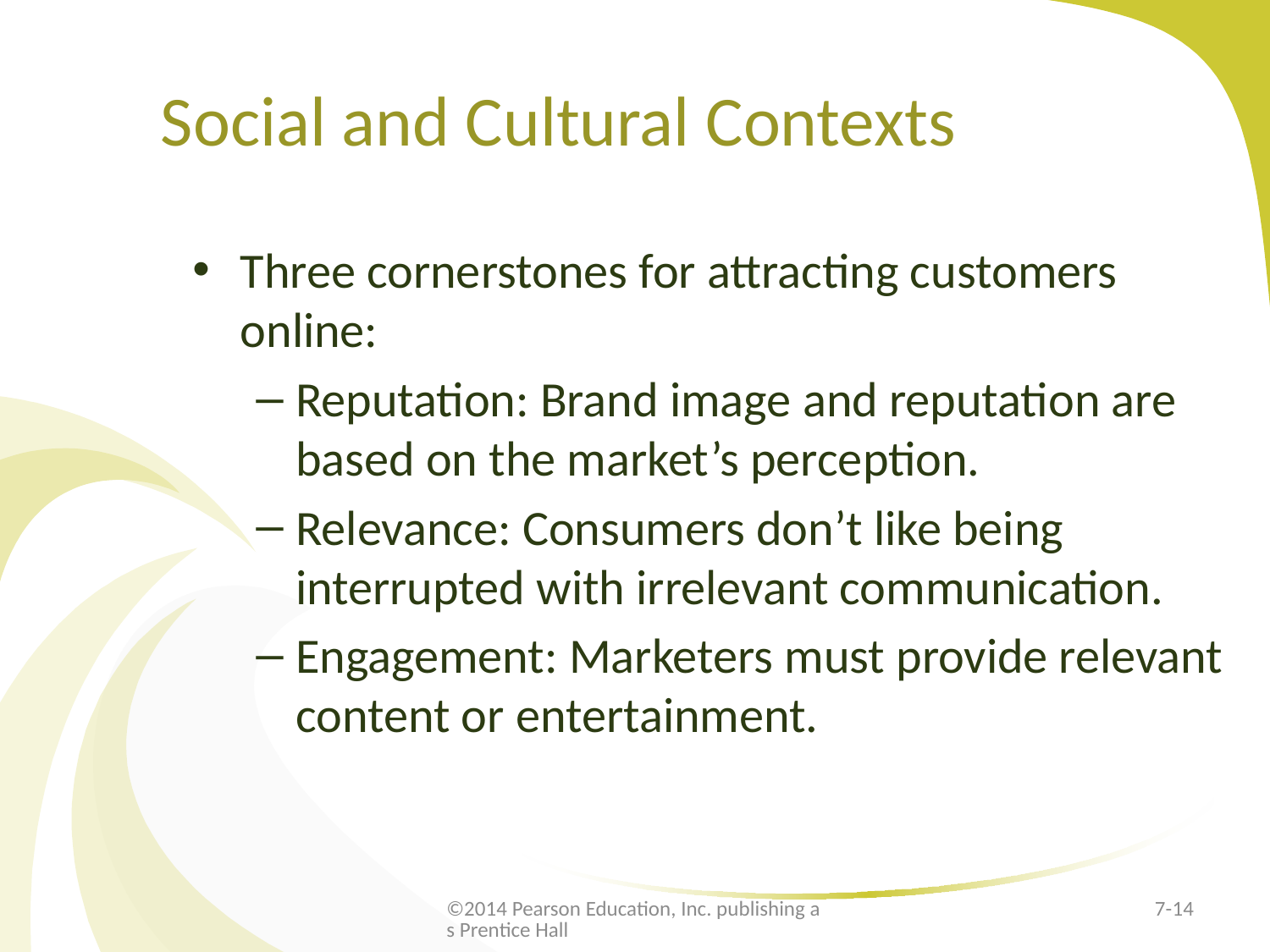

# Social and Cultural Contexts
Three cornerstones for attracting customers online:
Reputation: Brand image and reputation are based on the market’s perception.
Relevance: Consumers don’t like being interrupted with irrelevant communication.
Engagement: Marketers must provide relevant content or entertainment.
©2014 Pearson Education, Inc. publishing as Prentice Hall
7-14